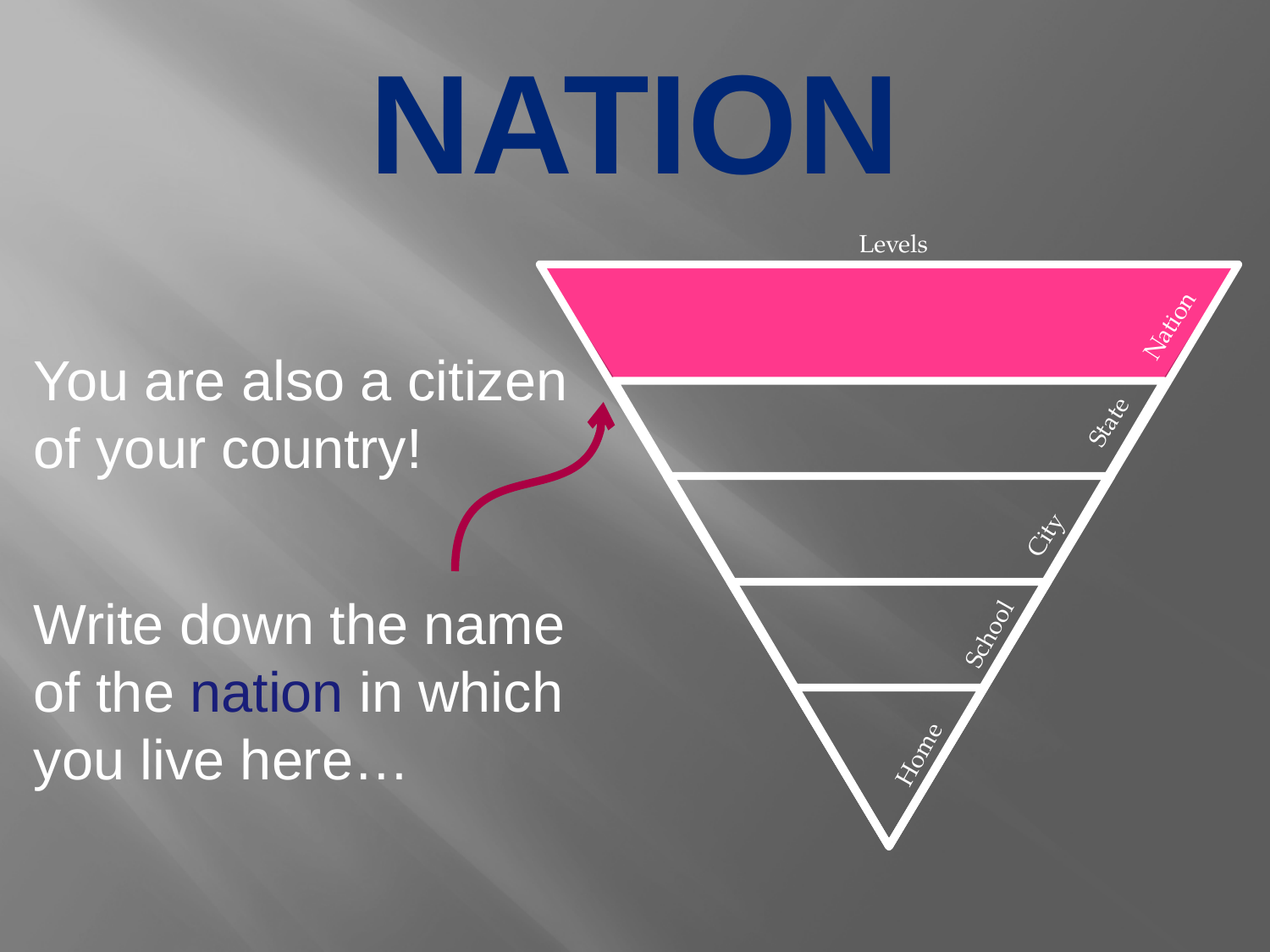

# NATION
Levels

Nation
You are also a citizen of your country!

State

City
Write down the name of the nation in which you live here…

School

Home